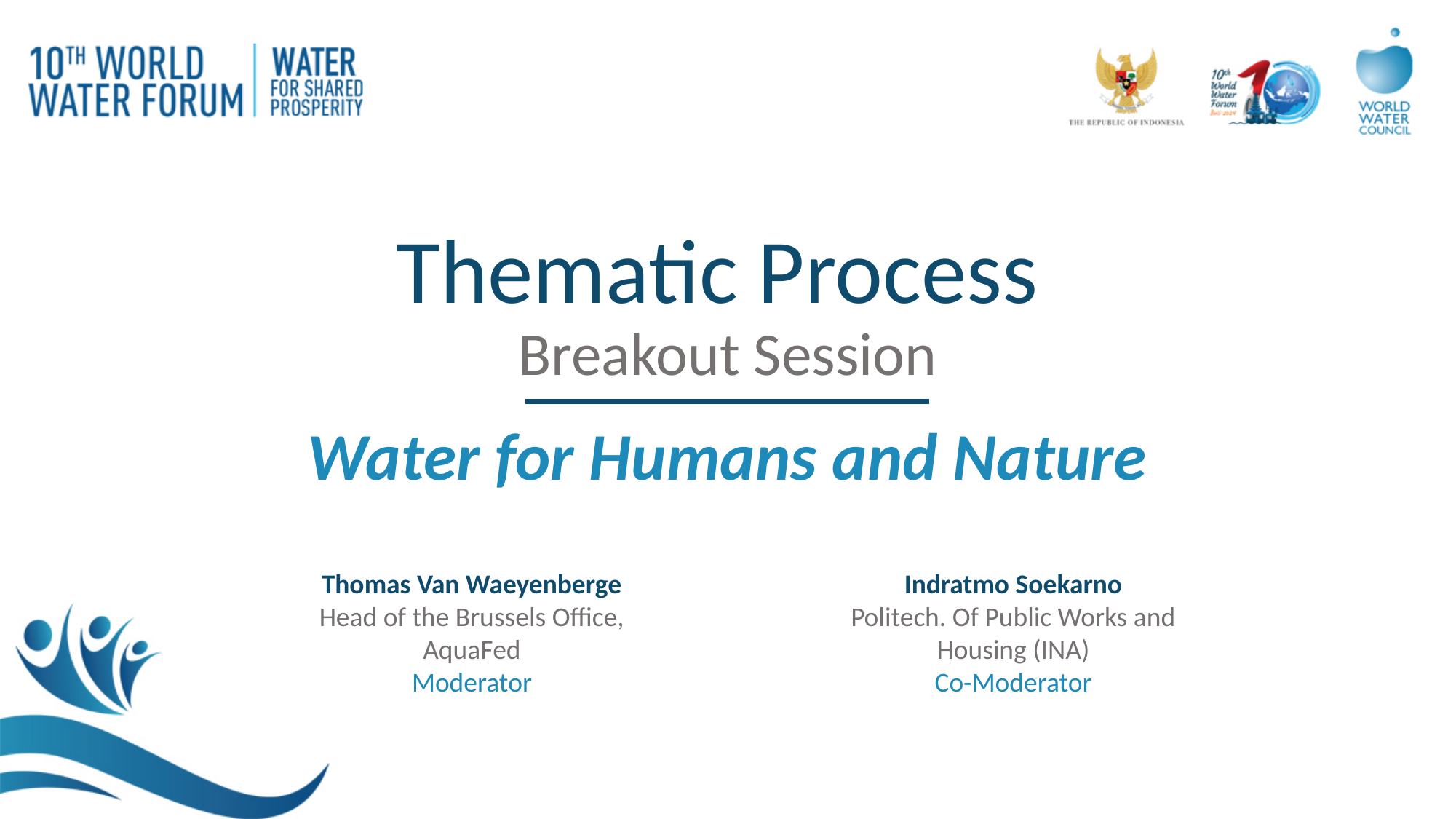

# Thematic Process Breakout Session
Water for Humans and Nature
Thomas Van Waeyenberge
Head of the Brussels Office, AquaFed
Moderator
Indratmo Soekarno
Politech. Of Public Works and Housing (INA)
Co-Moderator
1